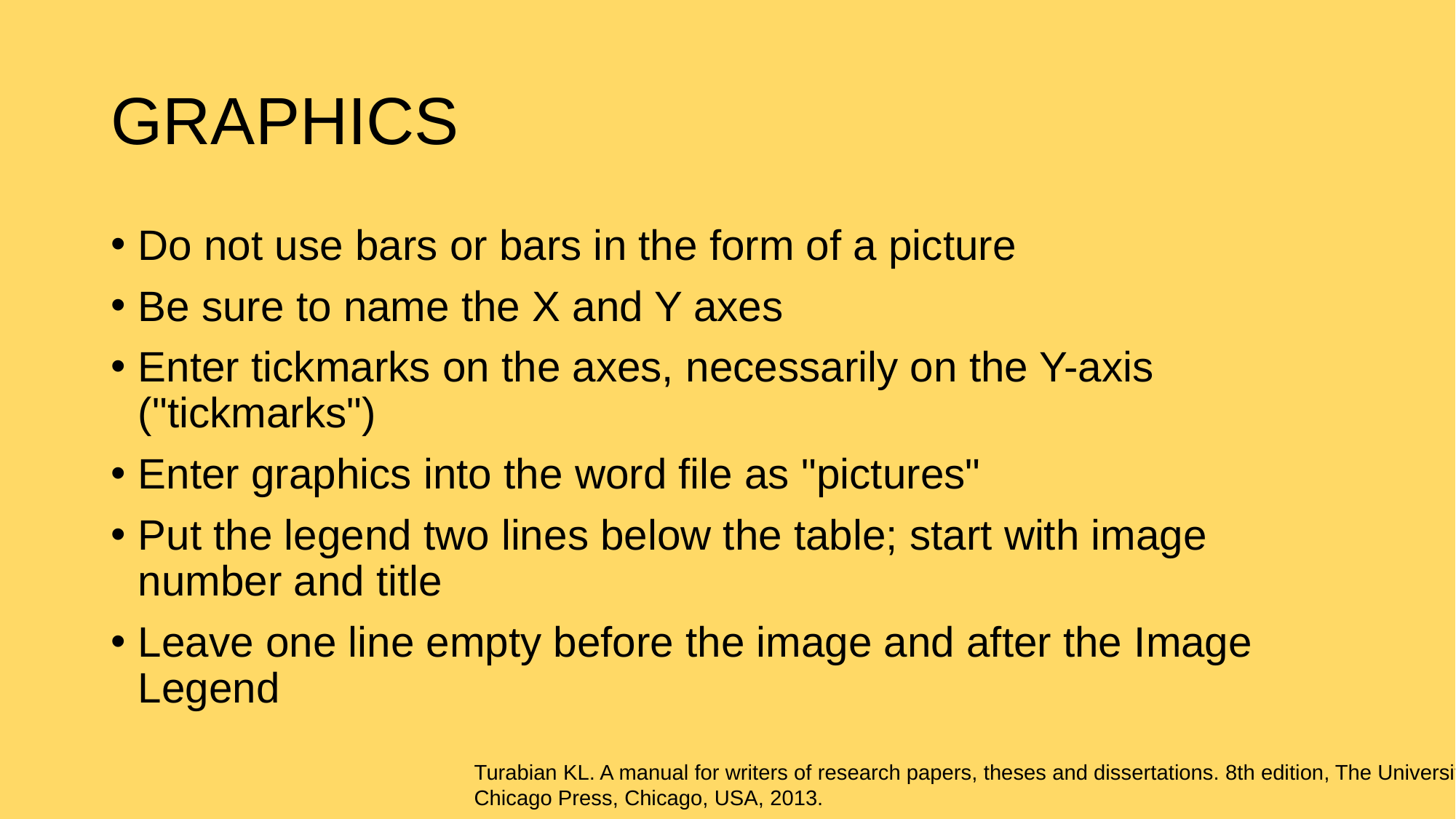

# GRAPHICS
Do not use bars or bars in the form of a picture
Be sure to name the X and Y axes
Enter tickmarks on the axes, necessarily on the Y-axis ("tickmarks")
Enter graphics into the word file as "pictures"
Put the legend two lines below the table; start with image number and title
Leave one line empty before the image and after the Image Legend

Turabian KL. A manual for writers of research papers, theses and dissertations. 8th edition, The University of
Chicago Press, Chicago, USA, 2013.